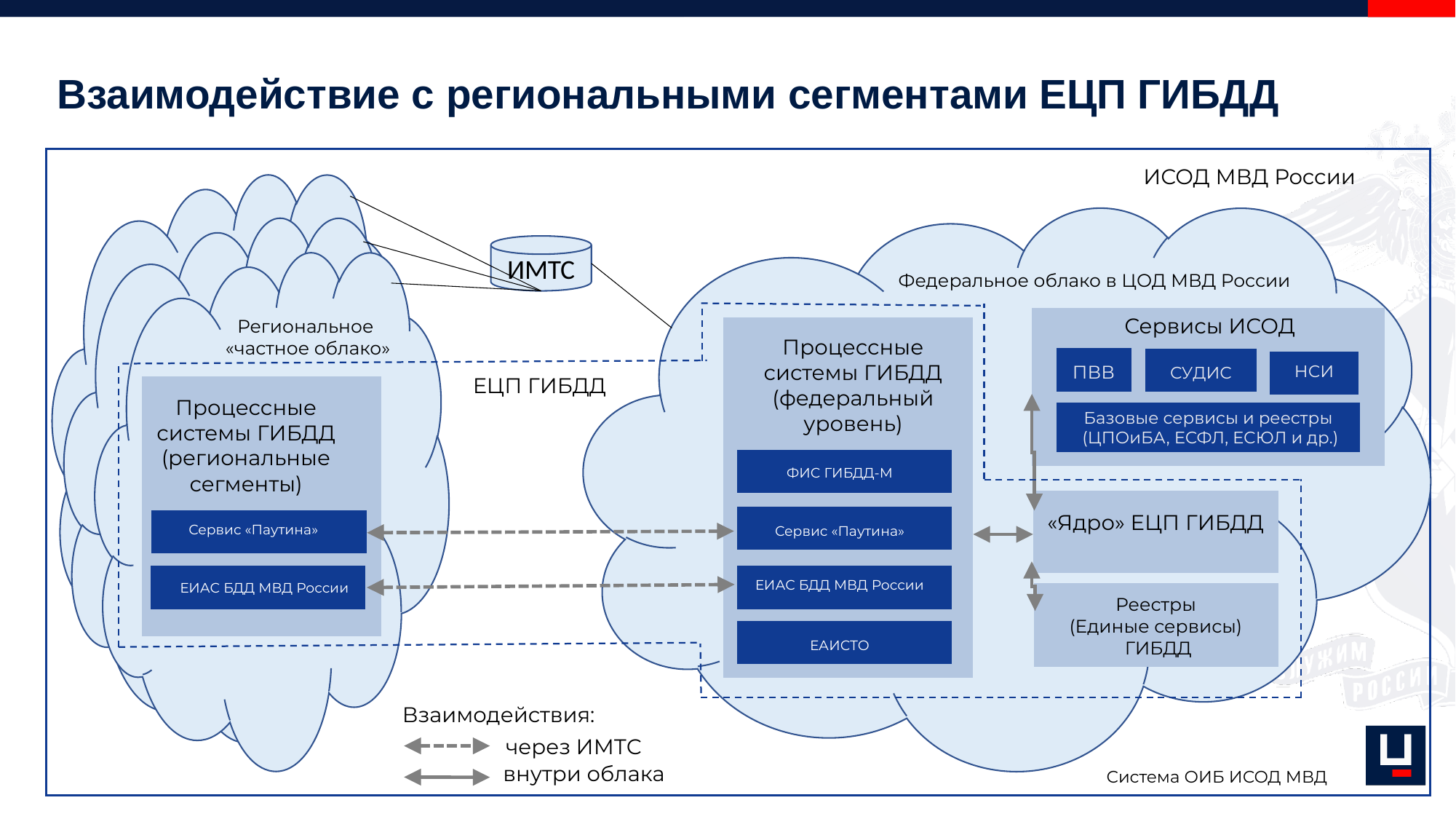

# Взаимодействие с региональными сегментами ЕЦП ГИБДД

ИСОД МВД России

ИМТС

Федеральное облако в ЦОД МВД России
Сервисы ИСОД

Региональное  «частное облако»

Процессные системы ГИБДД
(федеральный уровень)

НСИ
ПВВ
СУДИС
ЕЦП ГИБДД

Процессные системы ГИБДД
(региональные сегменты)
Базовые сервисы и реестры
 (ЦПОиБА, ЕСФЛ, ЕСЮЛ и др.)

ФИС ГИБДД-М

«Ядро» ЕЦП ГИБДД

Сервис «Паутина»
Сервис «Паутина»

ЕИАС БДД МВД России
ЕИАС БДД МВД России

Реестры
(Единые сервисы)
ГИБДД
21

ЕАИСТО
Взаимодействия:
через ИМТС
/32
внутри облака
Система ОИБ ИСОД МВД